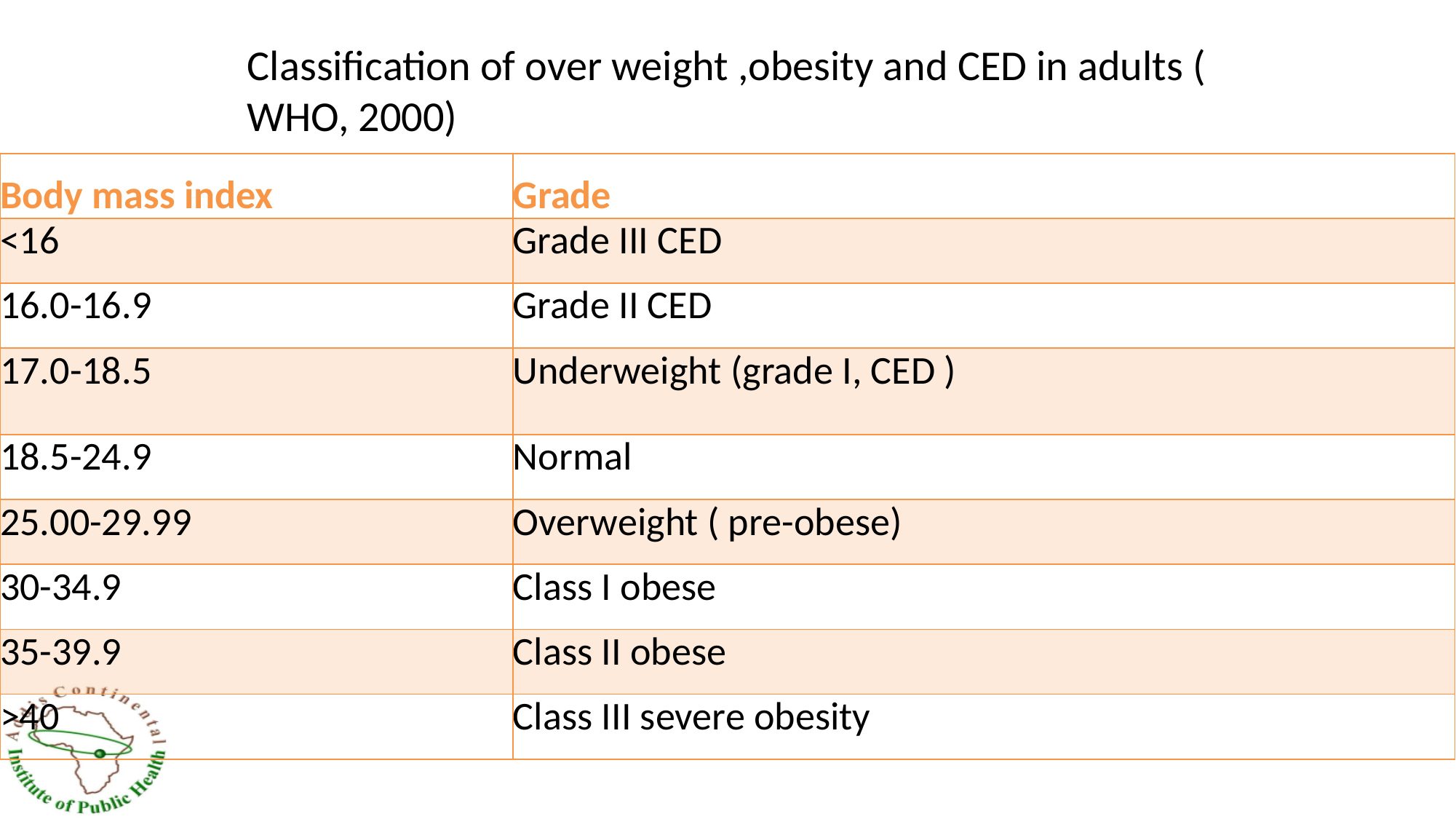

# Classification of over weight ,obesity and CED in adults ( WHO, 2000)
| Body mass index | Grade |
| --- | --- |
| <16 | Grade III CED |
| 16.0-16.9 | Grade II CED |
| 17.0-18.5 | Underweight (grade I, CED ) |
| 18.5-24.9 | Normal |
| 25.00-29.99 | Overweight ( pre-obese) |
| 30-34.9 | Class I obese |
| 35-39.9 | Class II obese |
| >40 | Class III severe obesity |